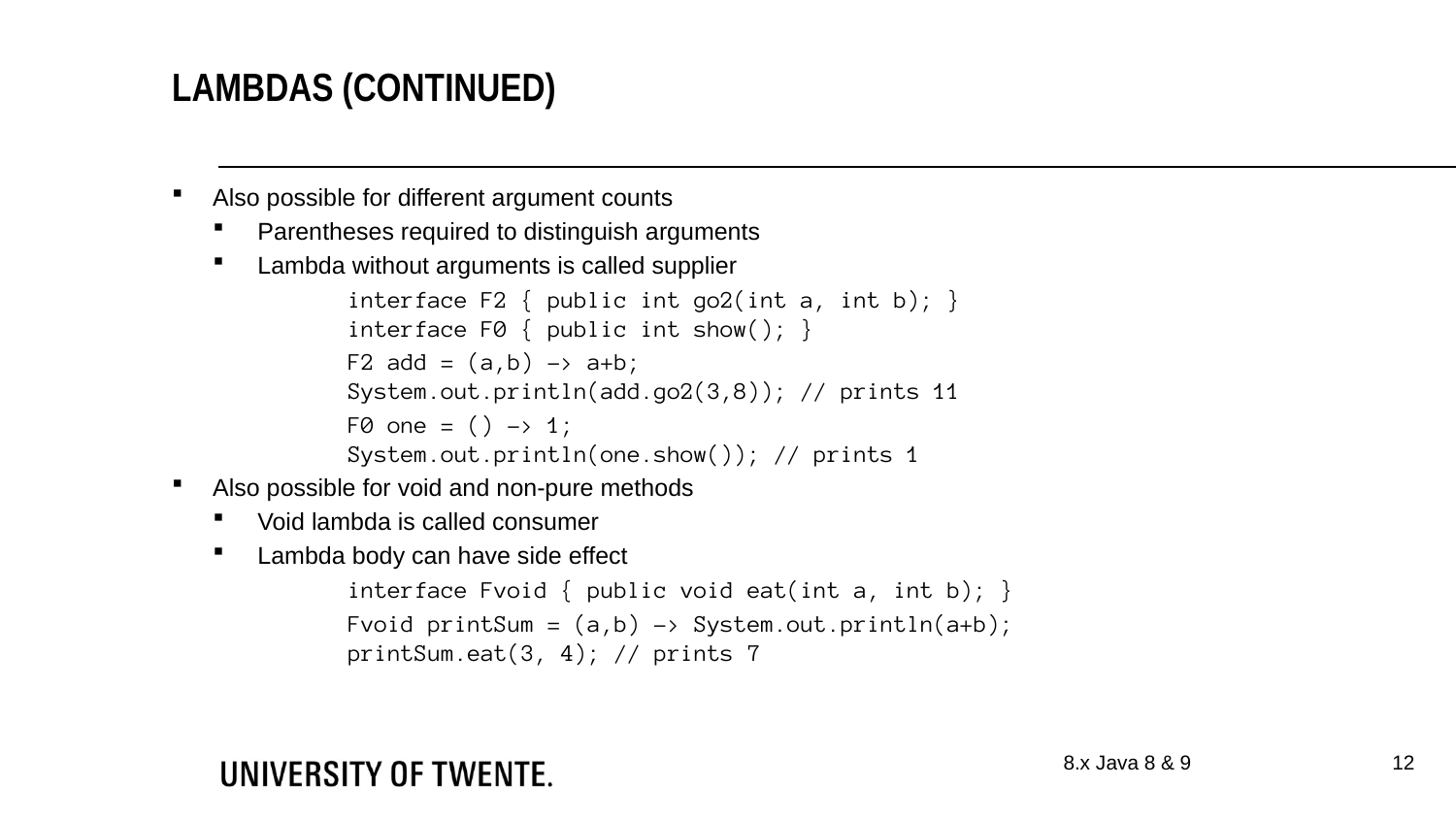

Lambdas (continued)
Also possible for different argument counts
Parentheses required to distinguish arguments
Lambda without arguments is called supplier
interface F2 { public int go2(int a, int b); }
interface F0 { public int show(); }
F2 add = (a,b) -> a+b;
System.out.println(add.go2(3,8)); // prints 11
F0 one = () -> 1;
System.out.println(one.show()); // prints 1
Also possible for void and non-pure methods
Void lambda is called consumer
Lambda body can have side effect
interface Fvoid { public void eat(int a, int b); }
Fvoid printSum = (a,b) -> System.out.println(a+b);
printSum.eat(3, 4); // prints 7
12
8.x Java 8 & 9